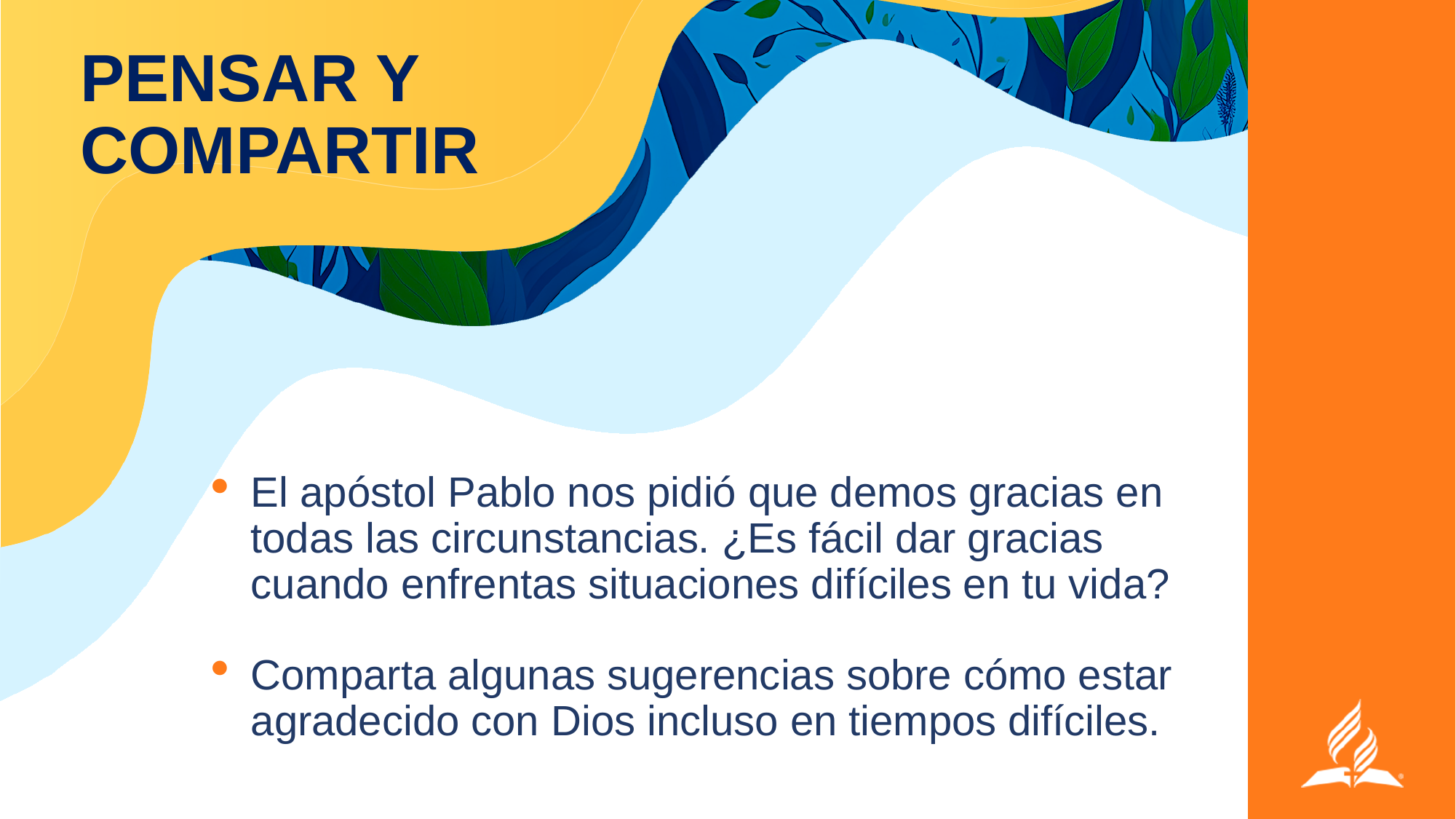

# PENSAR Y COMPARTIR
El apóstol Pablo nos pidió que demos gracias en todas las circunstancias. ¿Es fácil dar gracias cuando enfrentas situaciones difíciles en tu vida?

Comparta algunas sugerencias sobre cómo estar agradecido con Dios incluso en tiempos difíciles.